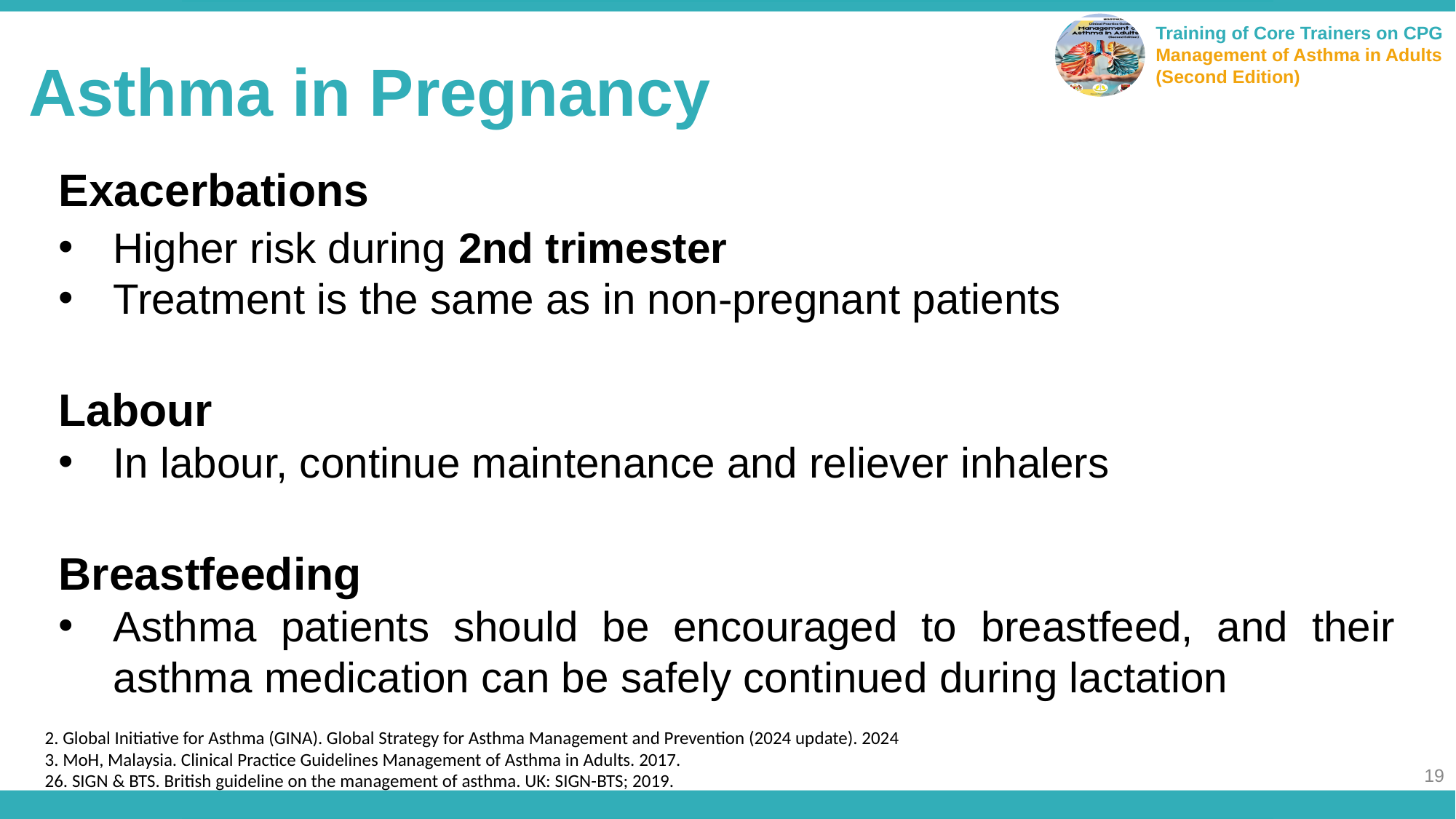

Asthma in Pregnancy
Exacerbations
Higher risk during 2nd trimester
Treatment is the same as in non-pregnant patients

Labour
In labour, continue maintenance and reliever inhalers

Breastfeeding
Asthma patients should be encouraged to breastfeed, and their asthma medication can be safely continued during lactation
2. Global Initiative for Asthma (GINA). Global Strategy for Asthma Management and Prevention (2024 update). 2024
3. MoH, Malaysia. Clinical Practice Guidelines Management of Asthma in Adults. 2017.
26. SIGN & BTS. British guideline on the management of asthma. UK: SIGN-BTS; 2019.
19